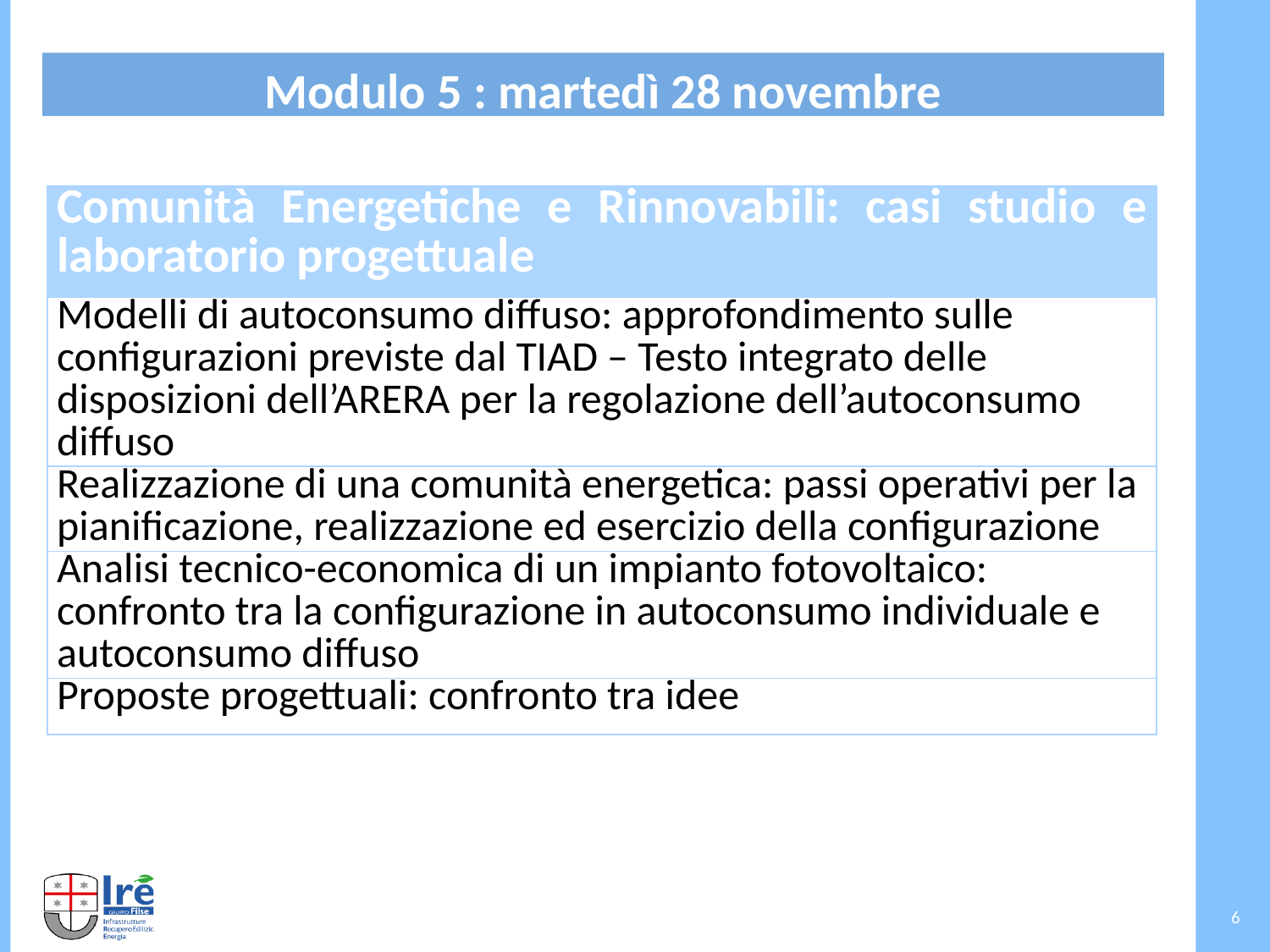

Modulo 5 : martedì 28 novembre
#
| Comunità Energetiche e Rinnovabili: casi studio e laboratorio progettuale |
| --- |
| Modelli di autoconsumo diffuso: approfondimento sulle configurazioni previste dal TIAD – Testo integrato delle disposizioni dell’ARERA per la regolazione dell’autoconsumo diffuso |
| Realizzazione di una comunità energetica: passi operativi per la pianificazione, realizzazione ed esercizio della configurazione |
| Analisi tecnico-economica di un impianto fotovoltaico: confronto tra la configurazione in autoconsumo individuale e autoconsumo diffuso |
| Proposte progettuali: confronto tra idee |
6